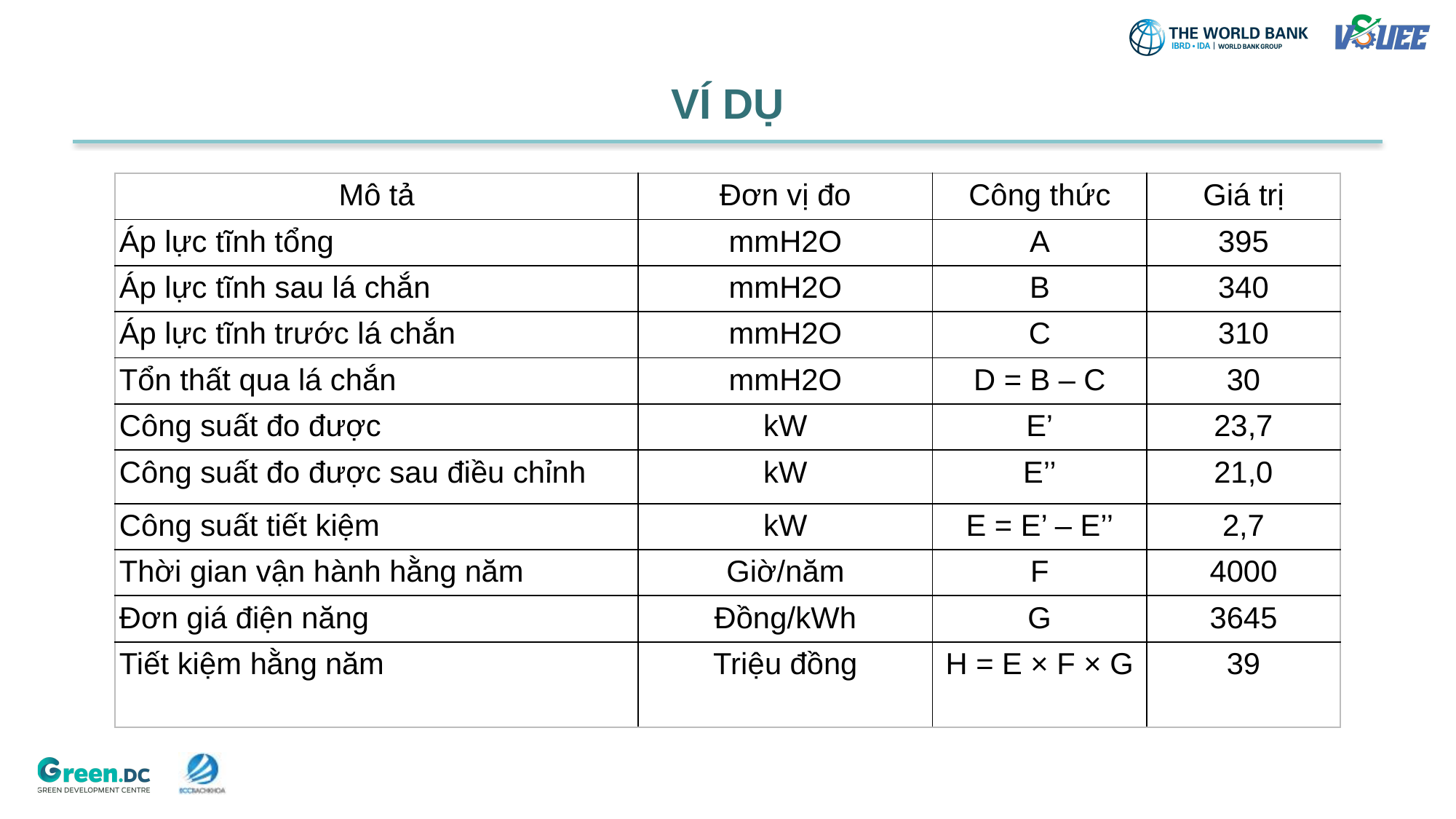

# VÍ DỤ
| Mô tả | Đơn vị đo | Công thức | Giá trị |
| --- | --- | --- | --- |
| Áp lực tĩnh tổng | mmH2O | A | 395 |
| Áp lực tĩnh sau lá chắn | mmH2O | B | 340 |
| Áp lực tĩnh trước lá chắn | mmH2O | C | 310 |
| Tổn thất qua lá chắn | mmH2O | D = B – C | 30 |
| Công suất đo được | kW | E’ | 23,7 |
| Công suất đo được sau điều chỉnh | kW | E’’ | 21,0 |
| Công suất tiết kiệm | kW | E = E’ – E’’ | 2,7 |
| Thời gian vận hành hằng năm | Giờ/năm | F | 4000 |
| Đơn giá điện năng | Đồng/kWh | G | 3645 |
| Tiết kiệm hằng năm | Triệu đồng | H = E × F × G | 39 |